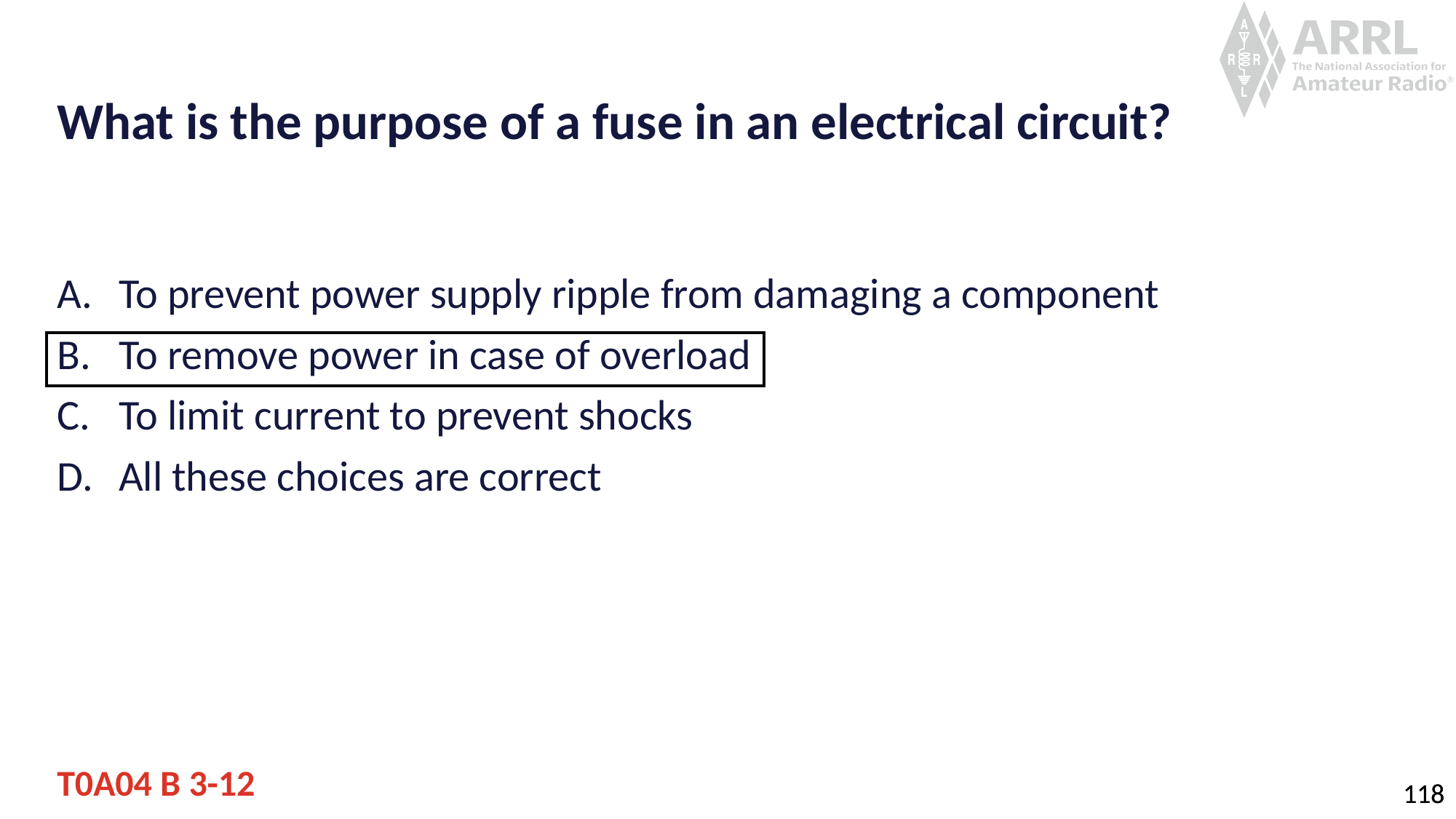

# What is the purpose of a fuse in an electrical circuit?
To prevent power supply ripple from damaging a component
To remove power in case of overload
To limit current to prevent shocks
All these choices are correct

T0A04 B 3-12